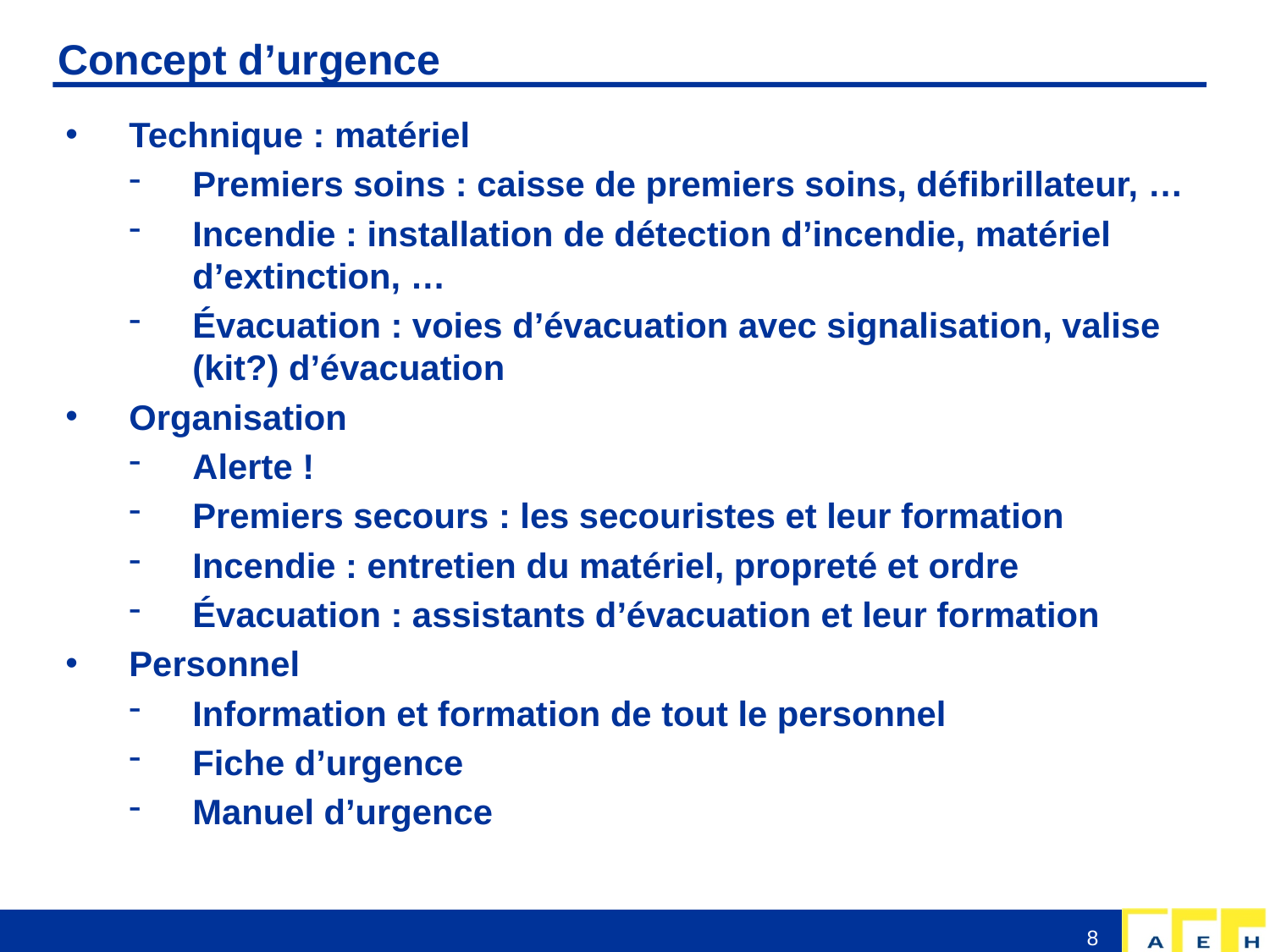

# Concept d’urgence
Technique : matériel
Premiers soins : caisse de premiers soins, défibrillateur, …
Incendie : installation de détection d’incendie, matériel d’extinction, …
Évacuation : voies d’évacuation avec signalisation, valise (kit?) d’évacuation
Organisation
Alerte !
Premiers secours : les secouristes et leur formation
Incendie : entretien du matériel, propreté et ordre
Évacuation : assistants d’évacuation et leur formation
Personnel
Information et formation de tout le personnel
Fiche d’urgence
Manuel d’urgence

8